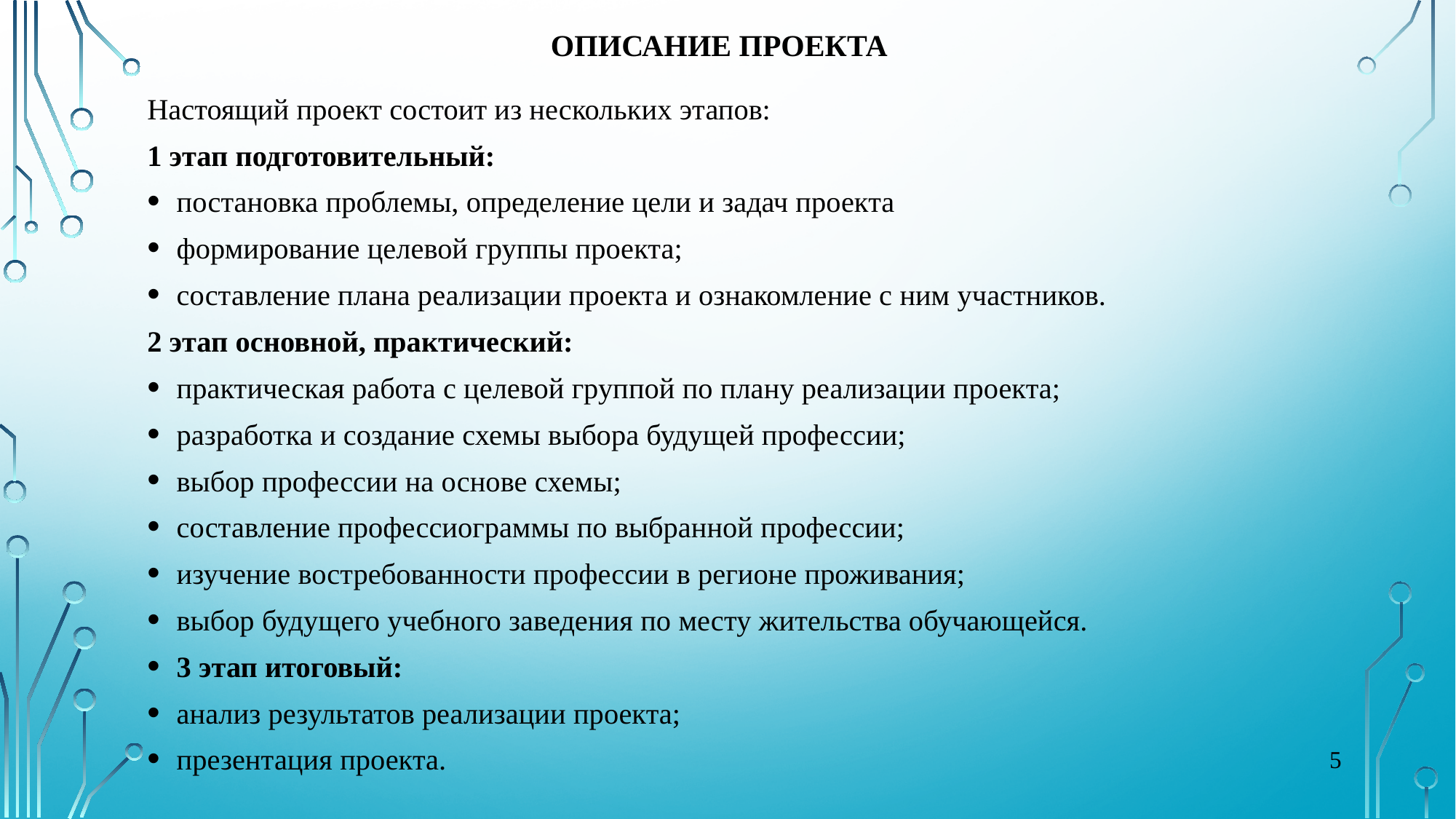

# Описание проекта
Настоящий проект состоит из нескольких этапов:
1 этап подготовительный:
постановка проблемы, определение цели и задач проекта
формирование целевой группы проекта;
составление плана реализации проекта и ознакомление с ним участников.
2 этап основной, практический:
практическая работа с целевой группой по плану реализации проекта;
разработка и создание схемы выбора будущей профессии;
выбор профессии на основе схемы;
составление профессиограммы по выбранной профессии;
изучение востребованности профессии в регионе проживания;
выбор будущего учебного заведения по месту жительства обучающейся.
3 этап итоговый:
анализ результатов реализации проекта;
презентация проекта.

5